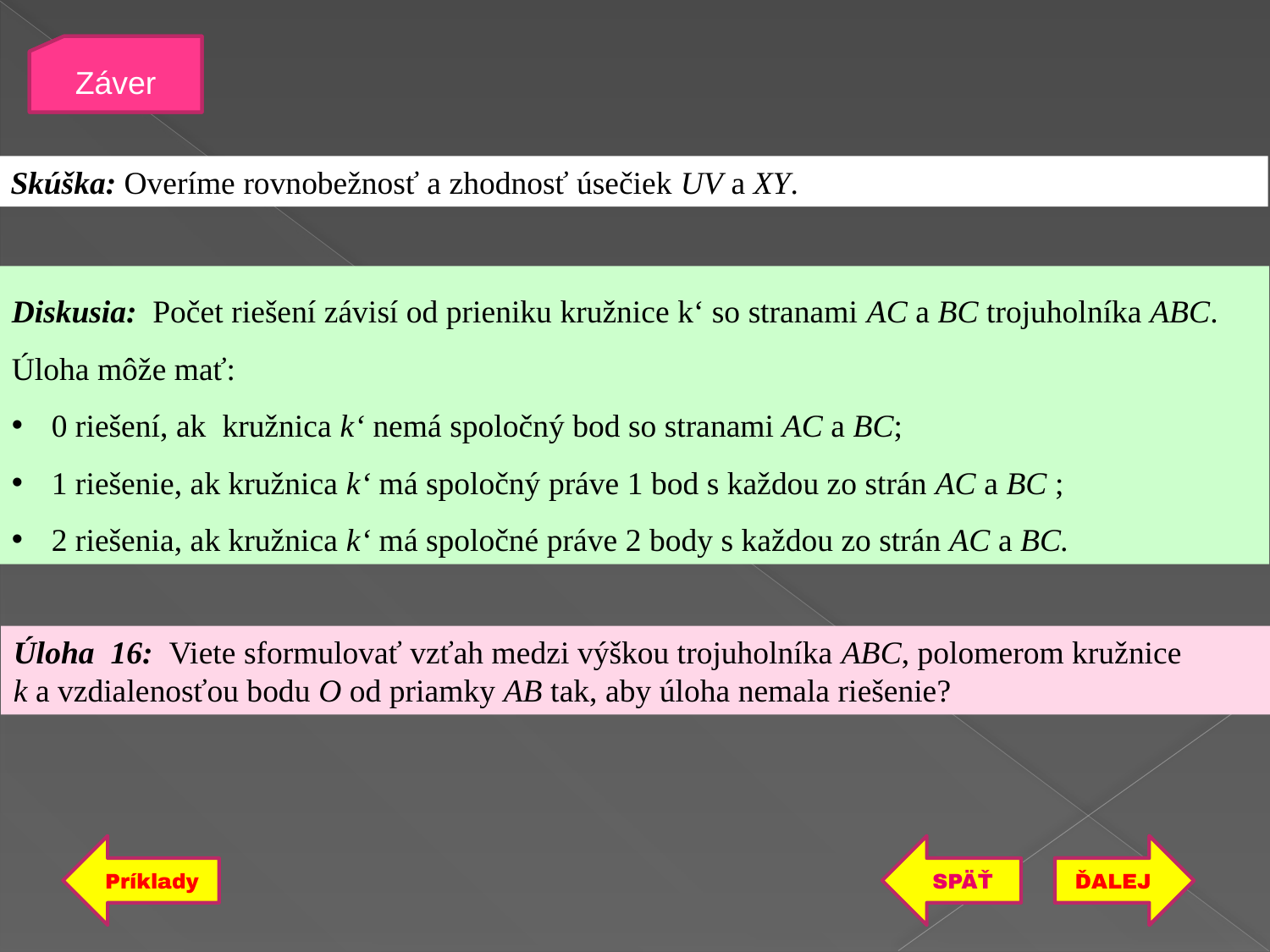

Záver
Záver
Skúška: Overíme rovnobežnosť a zhodnosť úsečiek UV a XY.
Diskusia:  Počet riešení závisí od prieniku kružnice k‘ so stranami AC a BC trojuholníka ABC. Úloha môže mať:
0 riešení, ak  kružnica k‘ nemá spoločný bod so stranami AC a BC;
1 riešenie, ak kružnica k‘ má spoločný práve 1 bod s každou zo strán AC a BC ;
2 riešenia, ak kružnica k‘ má spoločné práve 2 body s každou zo strán AC a BC.
Úloha  16:  Viete sformulovať vzťah medzi výškou trojuholníka ABC, polomerom kružnice k a vzdialenosťou bodu O od priamky AB tak, aby úloha nemala riešenie?
Príklady
späť
ĎALEJ
ĎALEJ